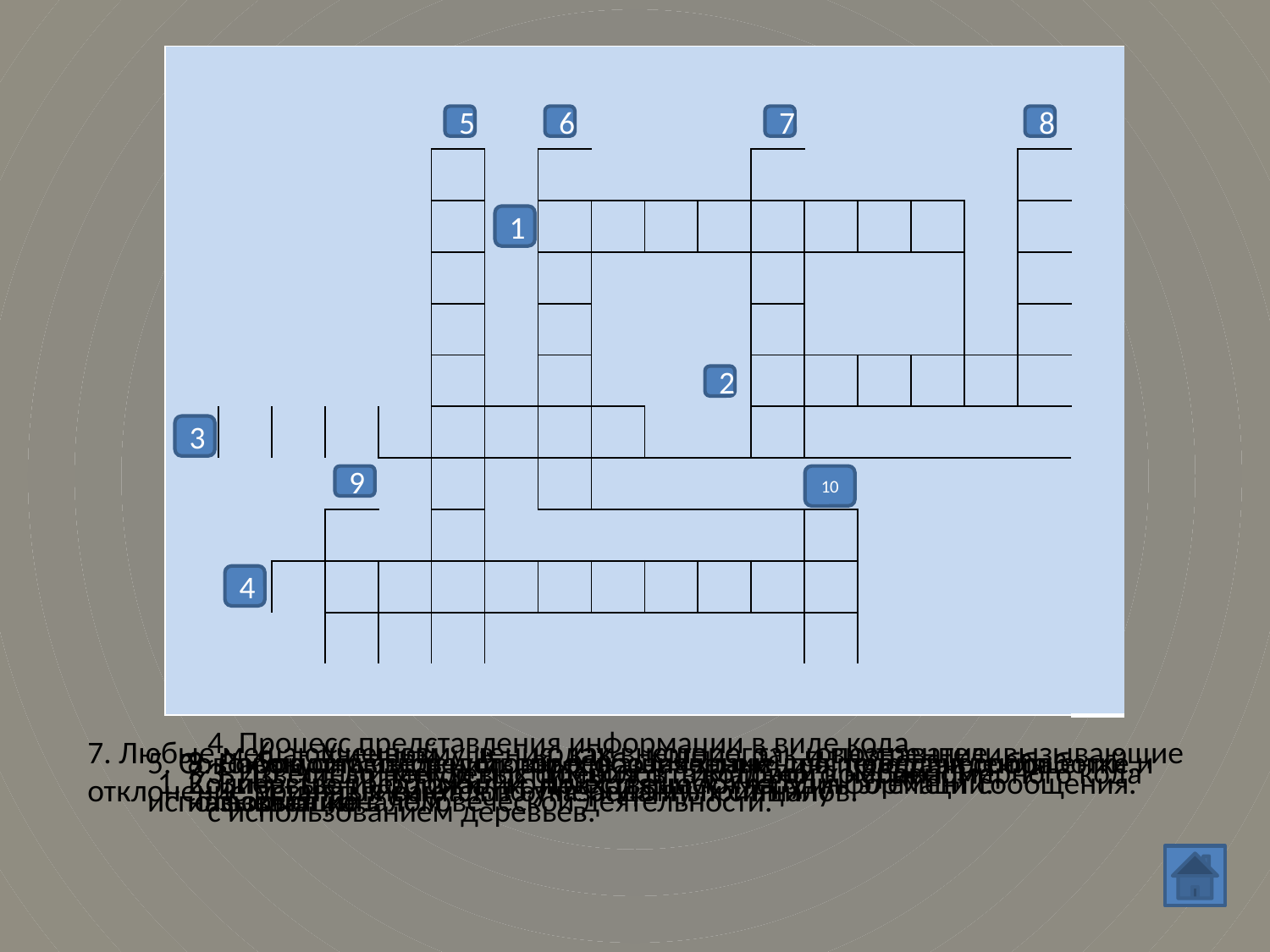

|  |  |  |  |  |  |  |  |  |  |  |  |  |  |  |  |  |  |
| --- | --- | --- | --- | --- | --- | --- | --- | --- | --- | --- | --- | --- | --- | --- | --- | --- | --- |
|  |  |  |  |  |  |  |  |  |  |  |  |  |  |  |  |  |  |
|  |  |  |  |  |  |  |  |  |  |  |  |  |  |  |  |  |  |
|  |  |  |  |  |  |  |  |  |  |  |  |  |  |  |  |  |  |
|  |  |  |  |  |  |  |  |  |  |  |  |  |  |  |  |  |  |
|  |  |  |  |  |  |  |  |  |  |  |  |  |  |  |  |  |  |
|  |  |  |  |  |  |  |  |  |  |  |  |  |  |  |  |  |  |
|  |  |  |  |  |  |  |  |  |  |  |  |  |  |  |  |  |  |
|  |  |  |  |  |  |  |  |  |  |  |  |  |  |  |  |  |  |
|  |  |  |  |  |  |  |  |  |  |  |  |  |  |  |  |  |  |
|  |  |  |  |  |  |  |  |  |  |  |  |  |  |  |  |  |  |
|  |  |  |  |  |  |  |  |  |  |  |  |  |  |  |  |  |  |
|  |  |  |  |  |  |  |  |  |  |  |  |  |  |  |  |  |  |
5
6
7
8
И

Н
Ф

О
Р

А

Ц

Я
Х

М

М

И

Г
П

М

Е

И
1
С
В

Я

З
2
3
9
10
4
В

С
К

Д
4. Процесс представления информации в виде кода.
7. Любые мешающие возмущения, как внешние, так и внутренние, вызывающие отклонение принятых сигналов от переданных сигналов.
6. Ученный в кодах которого, опознаватели устанавливаются по указанному принципу
5. Совокупность сведений, подлежащих хранению, передаче, обработке и использованию в человеческой деятельности.
8. Совокупность средств, предназначенных для передачи сообщений, называют каналом
9. Набор символов (условных обозначений) для представления информации.
3. Известный метод построения оптимального неравномерного кода с использованием деревьев.
10. Число ненулевых символов  в кодовой комбинации.
1. Количество информации, приходящееся на один элемент сообщения.
2. Впервые предложил количественную меру информации.

К    О    Д    И    Р    О     В    А    Н    И    Е
 Х    А     Р    Т    Л    И
Х    А    Ф    Ф   М   А    Н    А
 Э    Н    Т    Р     О    П    И    Я